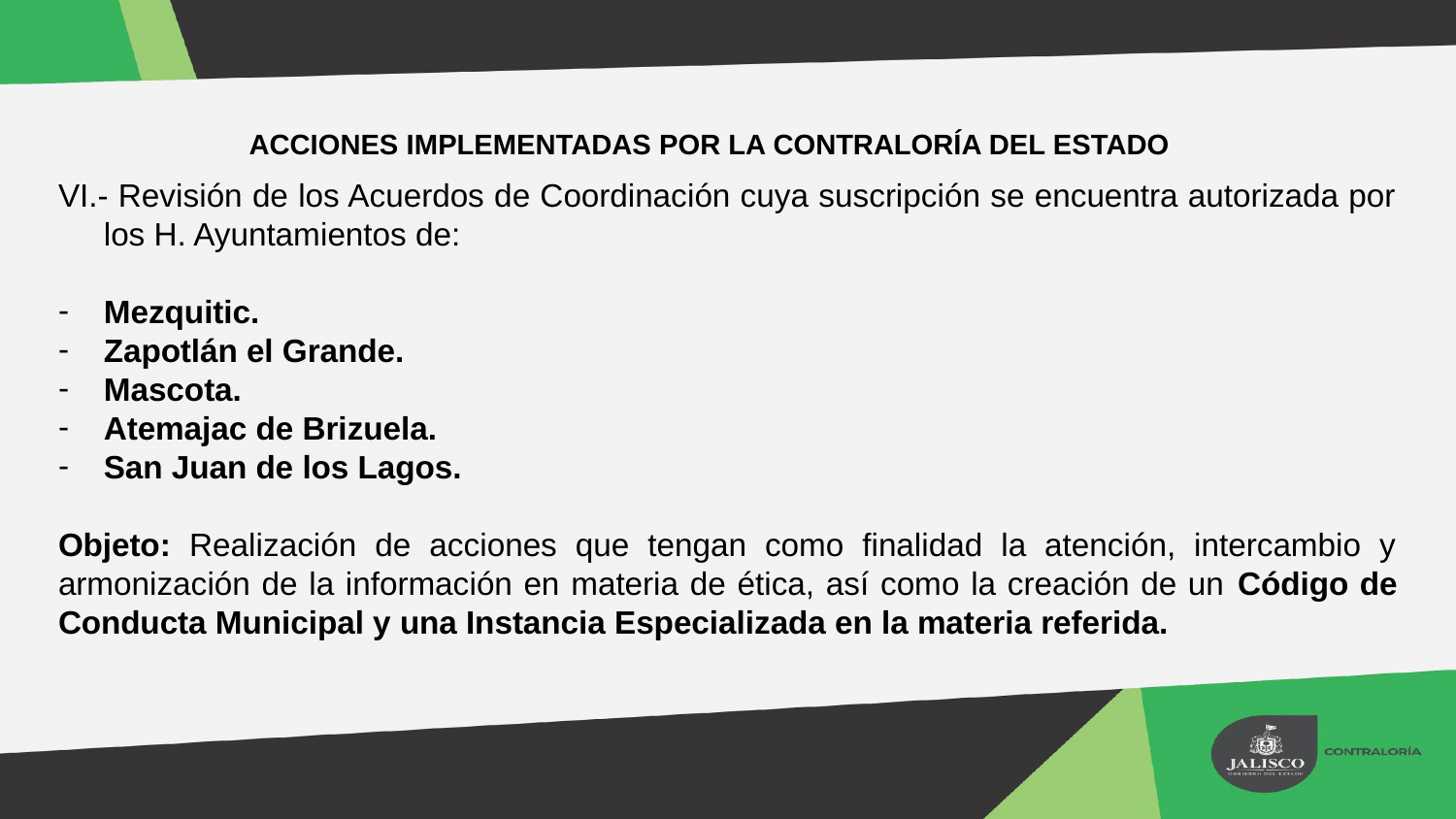

ACCIONES IMPLEMENTADAS POR LA CONTRALORÍA DEL ESTADO
VI.- Revisión de los Acuerdos de Coordinación cuya suscripción se encuentra autorizada por los H. Ayuntamientos de:

Mezquitic.
Zapotlán el Grande.
Mascota.
Atemajac de Brizuela.
San Juan de los Lagos.

Objeto: Realización de acciones que tengan como finalidad la atención, intercambio y armonización de la información en materia de ética, así como la creación de un Código de Conducta Municipal y una Instancia Especializada en la materia referida.